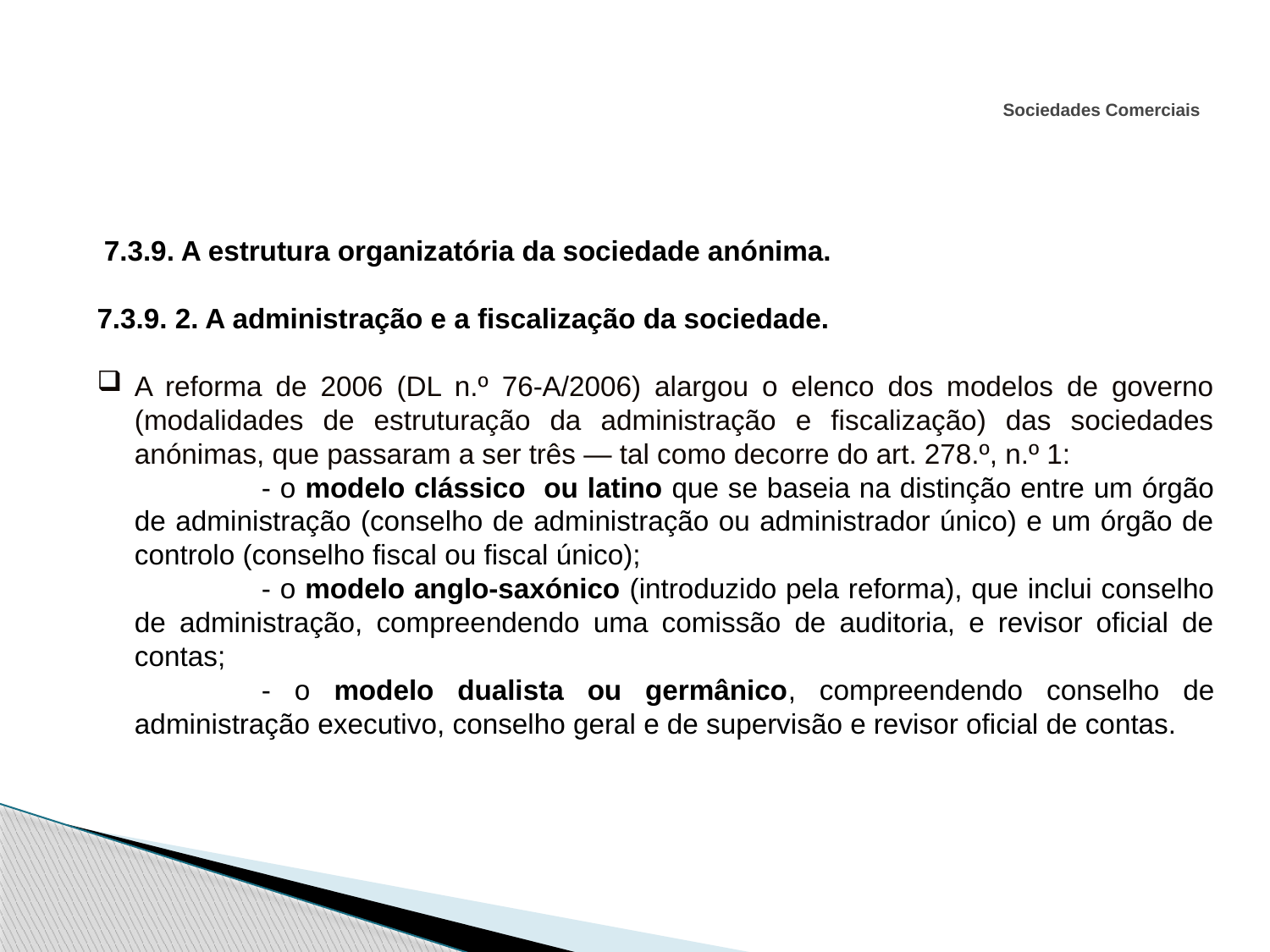

# Sociedades Comerciais
 7.3.9. A estrutura organizatória da sociedade anónima.

7.3.9. 2. A administração e a fiscalização da sociedade.

A reforma de 2006 (DL n.º 76-A/2006) alargou o elenco dos modelos de governo (modalidades de estruturação da administração e fiscalização) das sociedades anónimas, que passaram a ser três ― tal como decorre do art. 278.º, n.º 1:
		- o modelo clássico  ou latino que se baseia na distinção entre um órgão de administração (conselho de administração ou administrador único) e um órgão de controlo (conselho fiscal ou fiscal único);
		- o modelo anglo-saxónico (introduzido pela reforma), que inclui conselho de administração, compreendendo uma comissão de auditoria, e revisor oficial de contas;
		- o modelo dualista ou germânico, compreendendo conselho de administração executivo, conselho geral e de supervisão e revisor oficial de contas.